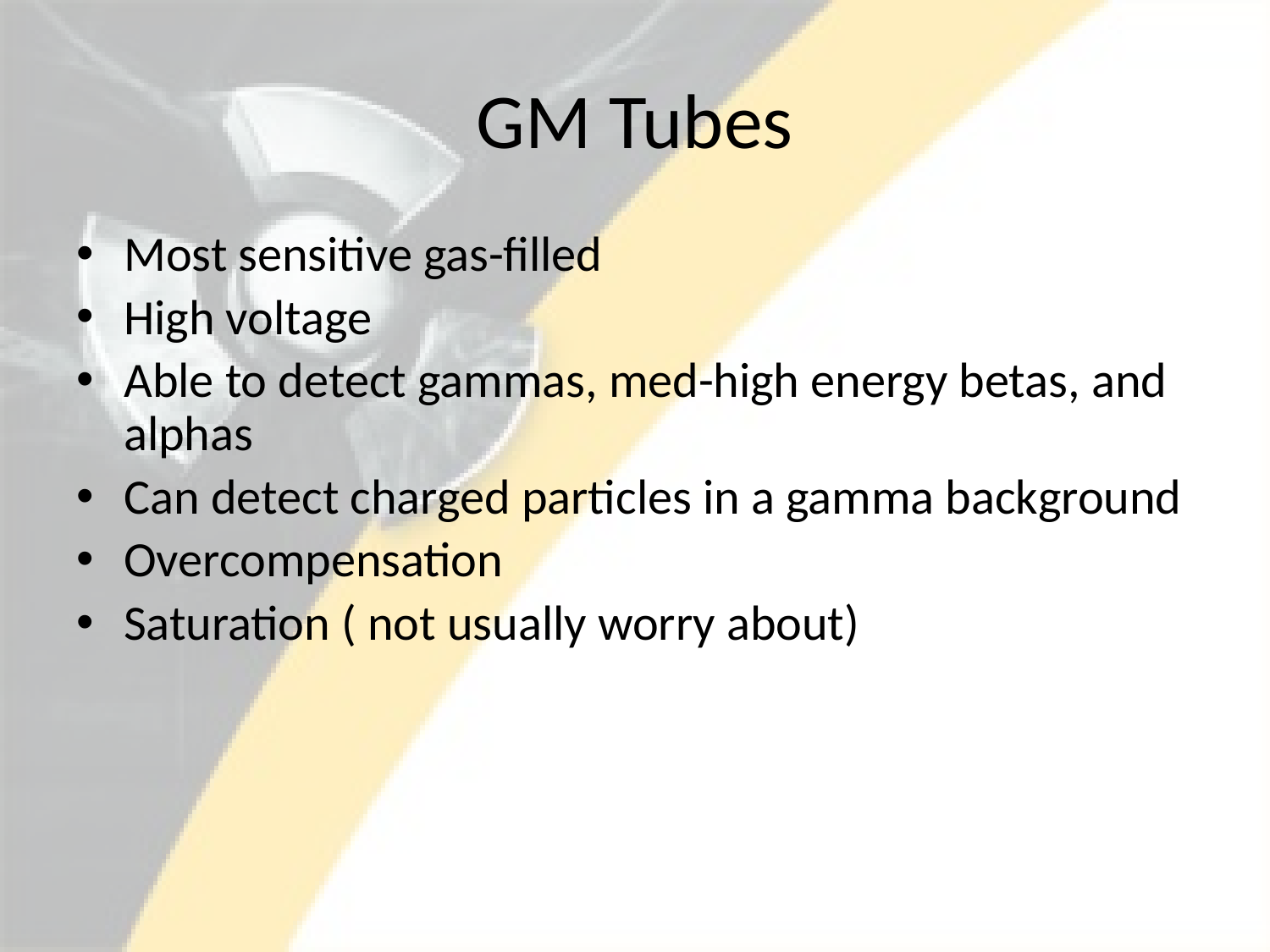

# GM Tubes
Most sensitive gas-filled
High voltage
Able to detect gammas, med-high energy betas, and alphas
Can detect charged particles in a gamma background
Overcompensation
Saturation ( not usually worry about)